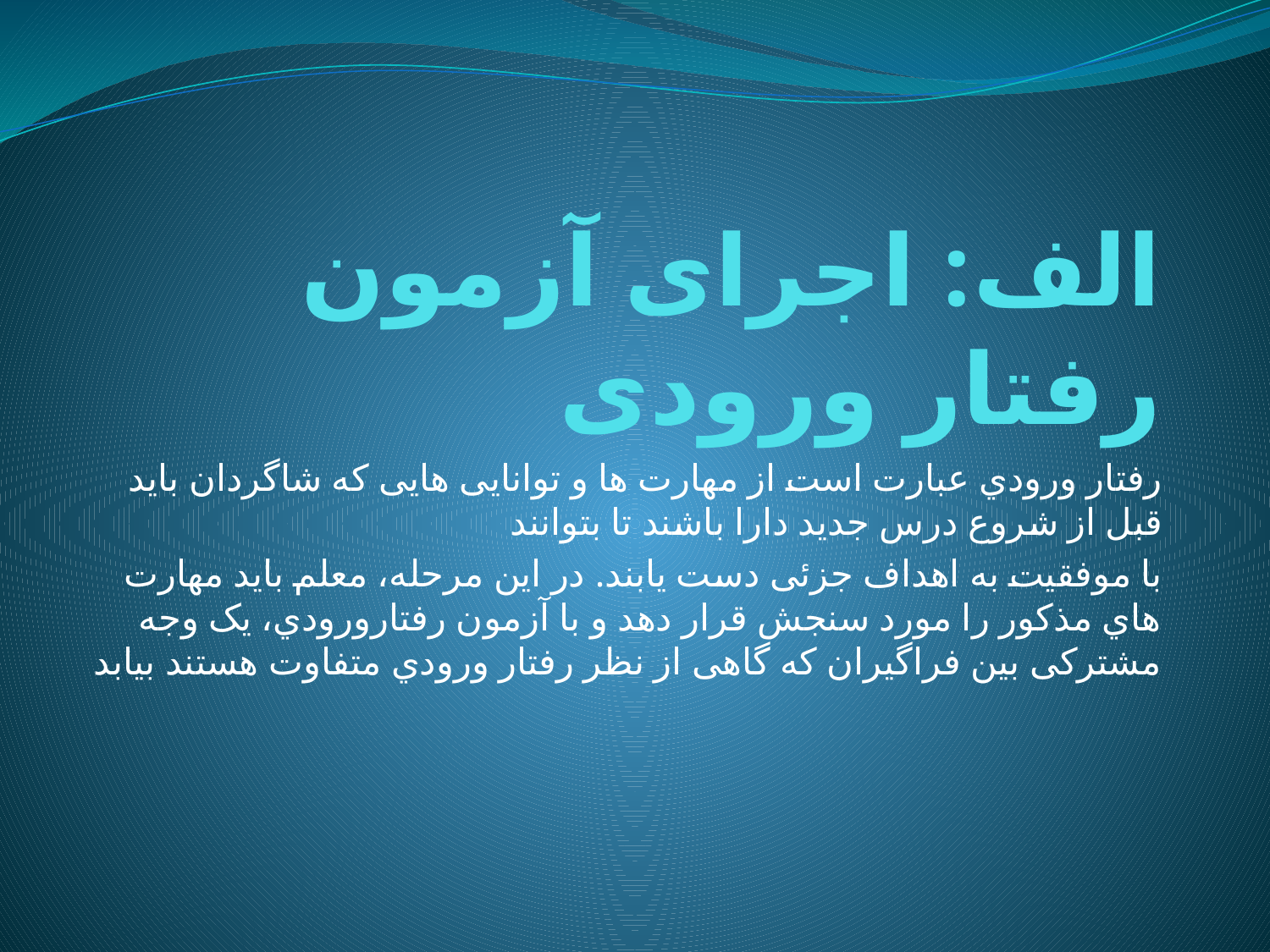

# الف: اجرای آزمون رفتار ورودی
رفتار ورودي عبارت است از مهارت ها و توانایی هایی که شاگردان باید قبل از شروع درس جدید دارا باشند تا بتوانند
با موفقیت به اهداف جزئی دست یابند. در این مرحله، معلم باید مهارت هاي مذکور را مورد سنجش قرار دهد و با آزمون رفتارورودي، یک وجه مشترکی بین فراگیران که گاهی از نظر رفتار ورودي متفاوت هستند بیابد